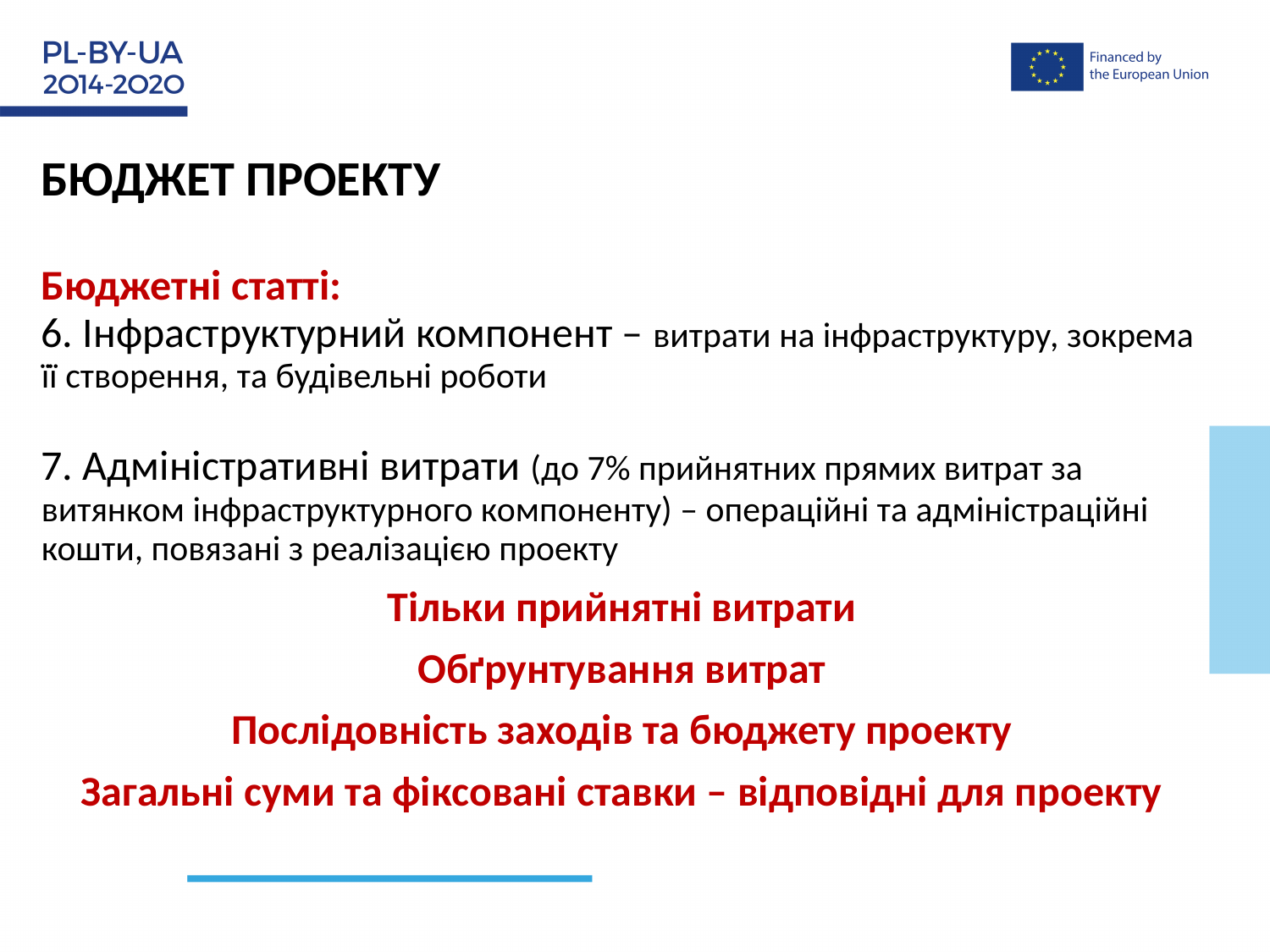

БЮДЖЕТ ПРОЕКТУ

Бюджетні статті:
6. Інфраструктурний компонент – витрати на інфраструктуру, зокрема її створення, та будівельні роботи

7. Адміністративні витрати (до 7% прийнятних прямих витрат за витянком інфраструктурного компоненту) – операційні та адміністраційні кошти, повязані з реалізацією проекту
Тільки прийнятні витрати
Обґрунтування витрат
Послідовність заходів та бюджету проекту
Загальні суми та фіксовані ставки – відповідні для проекту